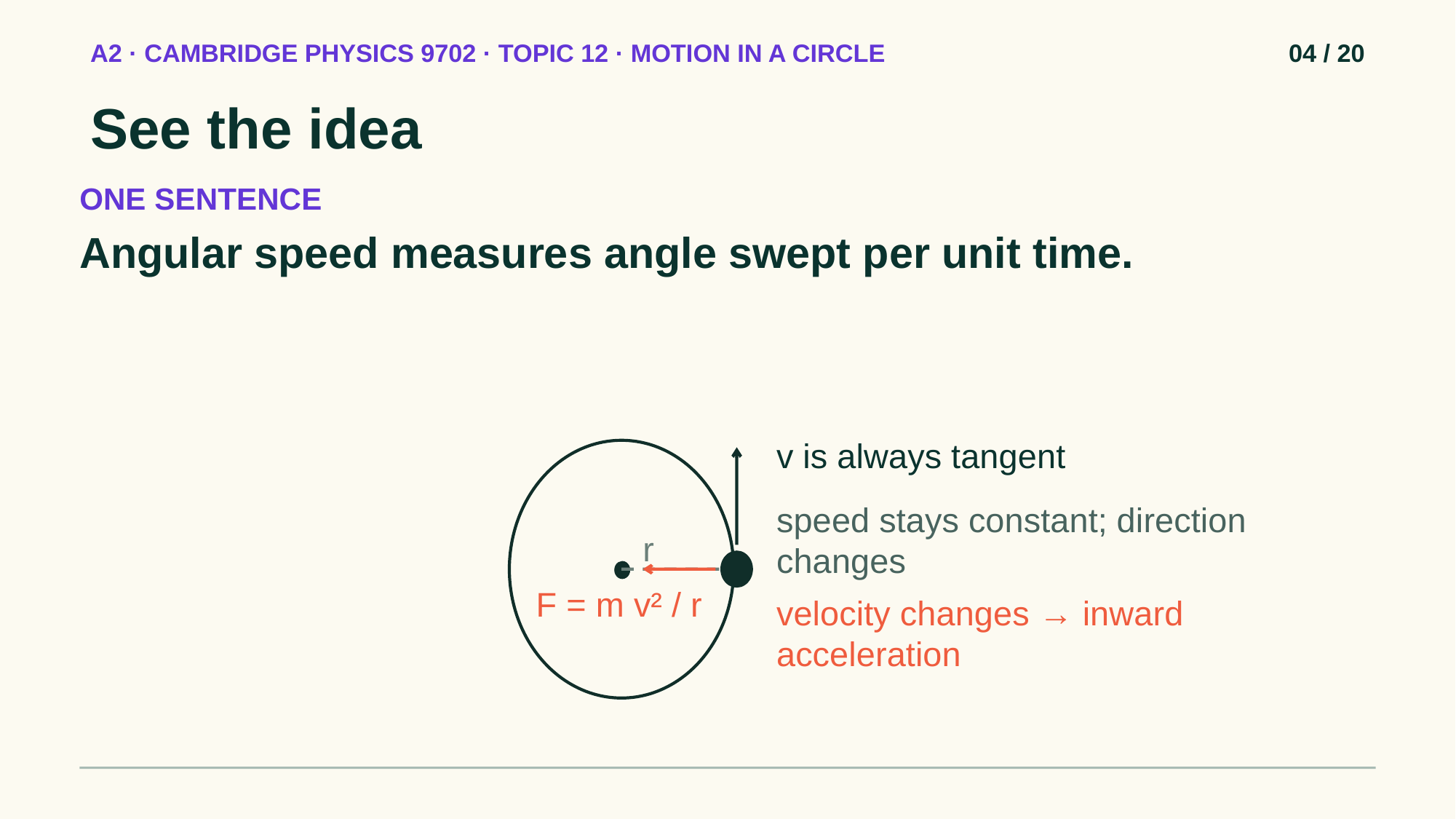

A2 · CAMBRIDGE PHYSICS 9702 · TOPIC 12 · MOTION IN A CIRCLE
04 / 20
See the idea
ONE SENTENCE
Angular speed measures angle swept per unit time.
v is always tangent

speed stays constant; direction changes
r

F = m v² / r
velocity changes → inward acceleration